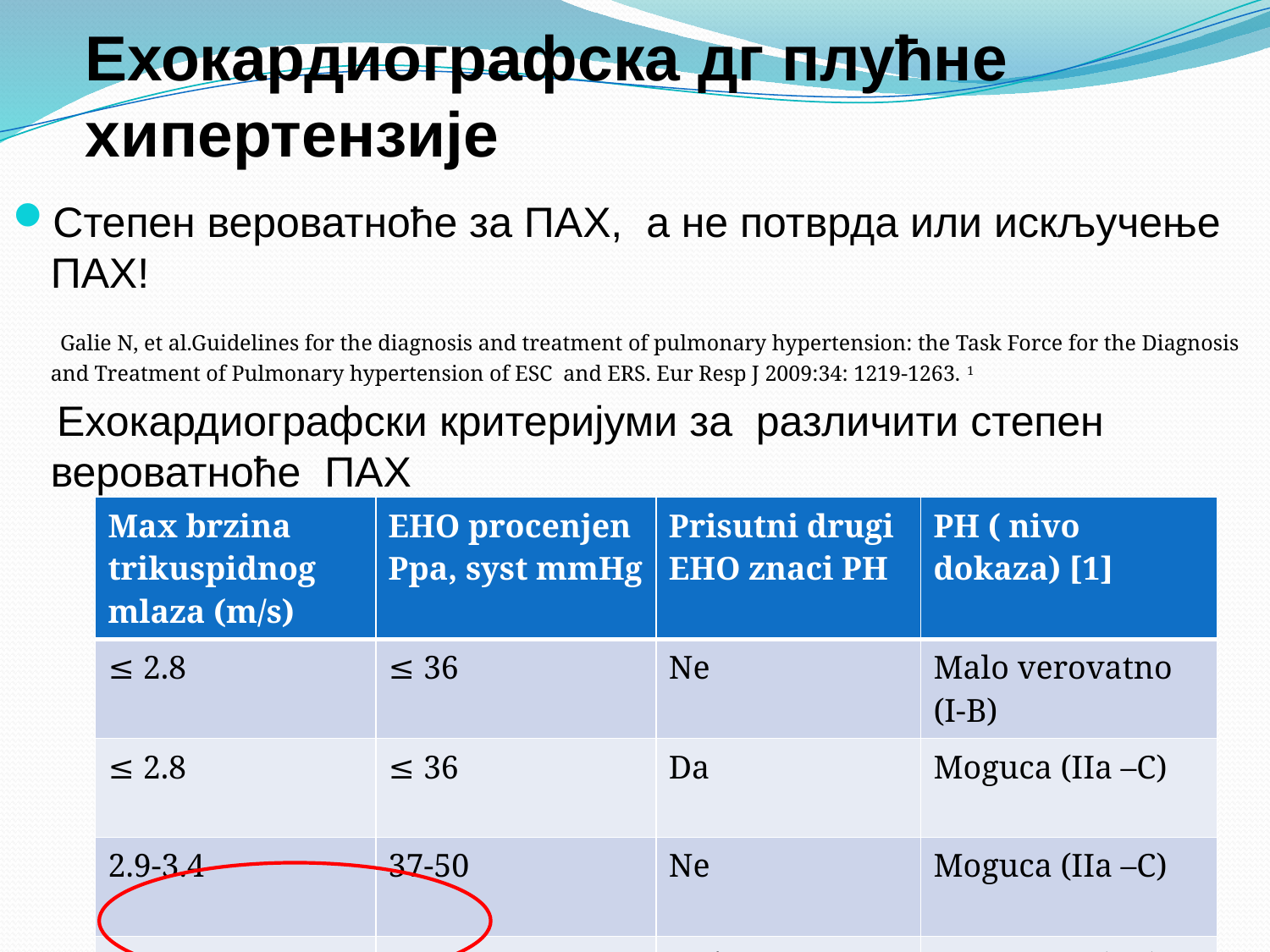

# Ехокардиографска дг плућне хипертензије
Степен вероватноће за ПАХ,  а не потврда или искључење ПАХ!
    Galie N, et al.Guidelines for the diagnosis and treatment of pulmonary hypertension: the Task Force for the Diagnosis and Treatment of Pulmonary hypertension of ESC  and ERS. Eur Resp J 2009:34: 1219-1263. 1
    Ехокардиографски критеријуми за  различити степен вероватноће  ПАХ
| Max brzina trikuspidnog mlaza (m/s) | EHO procenjen Ppa, syst mmHg | Prisutni drugi EHO znaci PH | PH ( nivo dokaza) [1] |
| --- | --- | --- | --- |
| ≤ 2.8 | ≤ 36 | Ne | Malo verovatno (I-B) |
| ≤ 2.8 | ≤ 36 | Da | Moguca (IIa –C) |
| 2.9-3.4 | 37-50 | Ne | Moguca (IIa –C) |
| > 3.4 | > 50 | Da/Ne | Verovatna (I-B) |